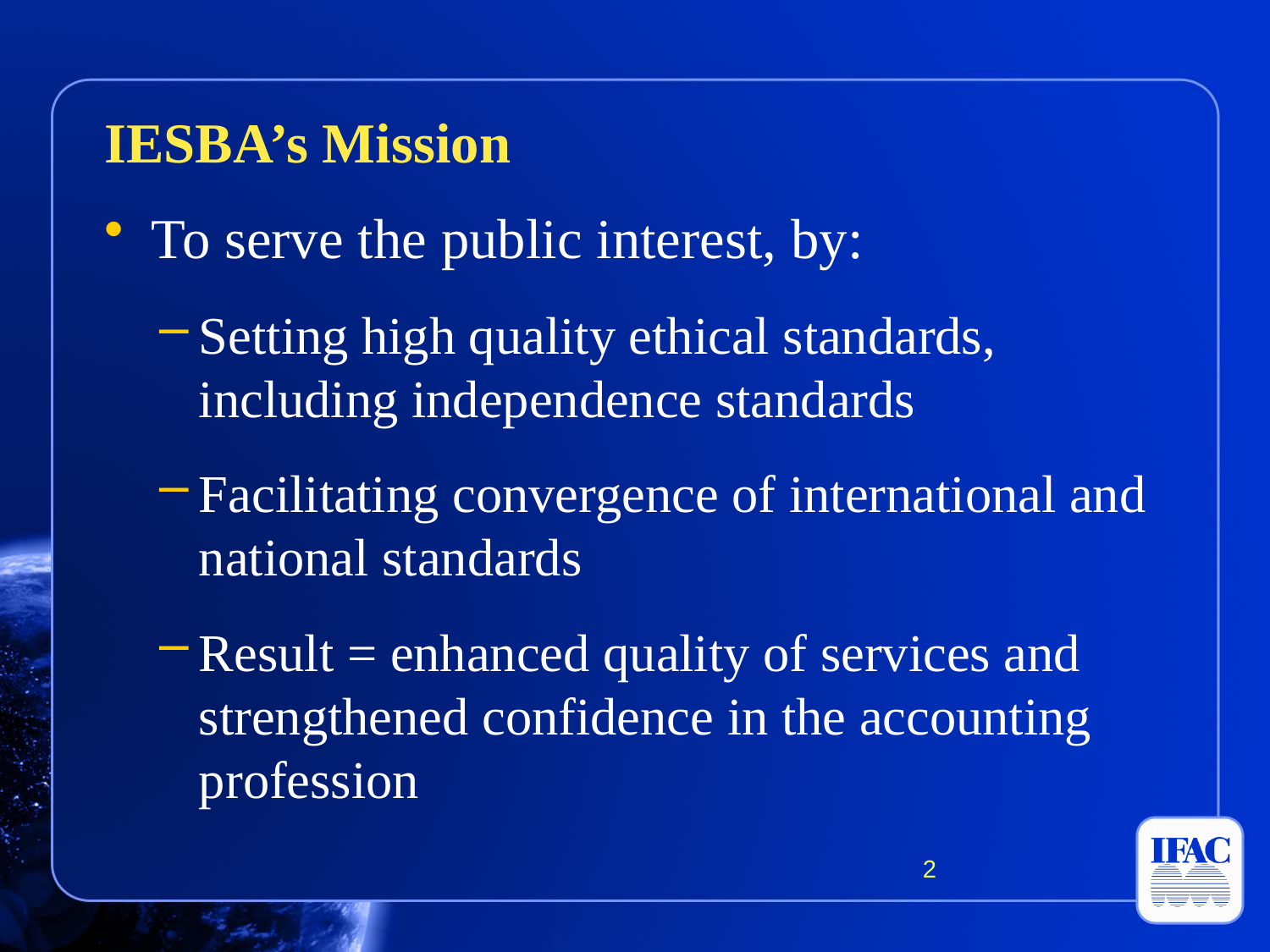

#
IESBA’s Mission
To serve the public interest, by:
Setting high quality ethical standards, including independence standards
Facilitating convergence of international and national standards
Result = enhanced quality of services and strengthened confidence in the accounting profession
2